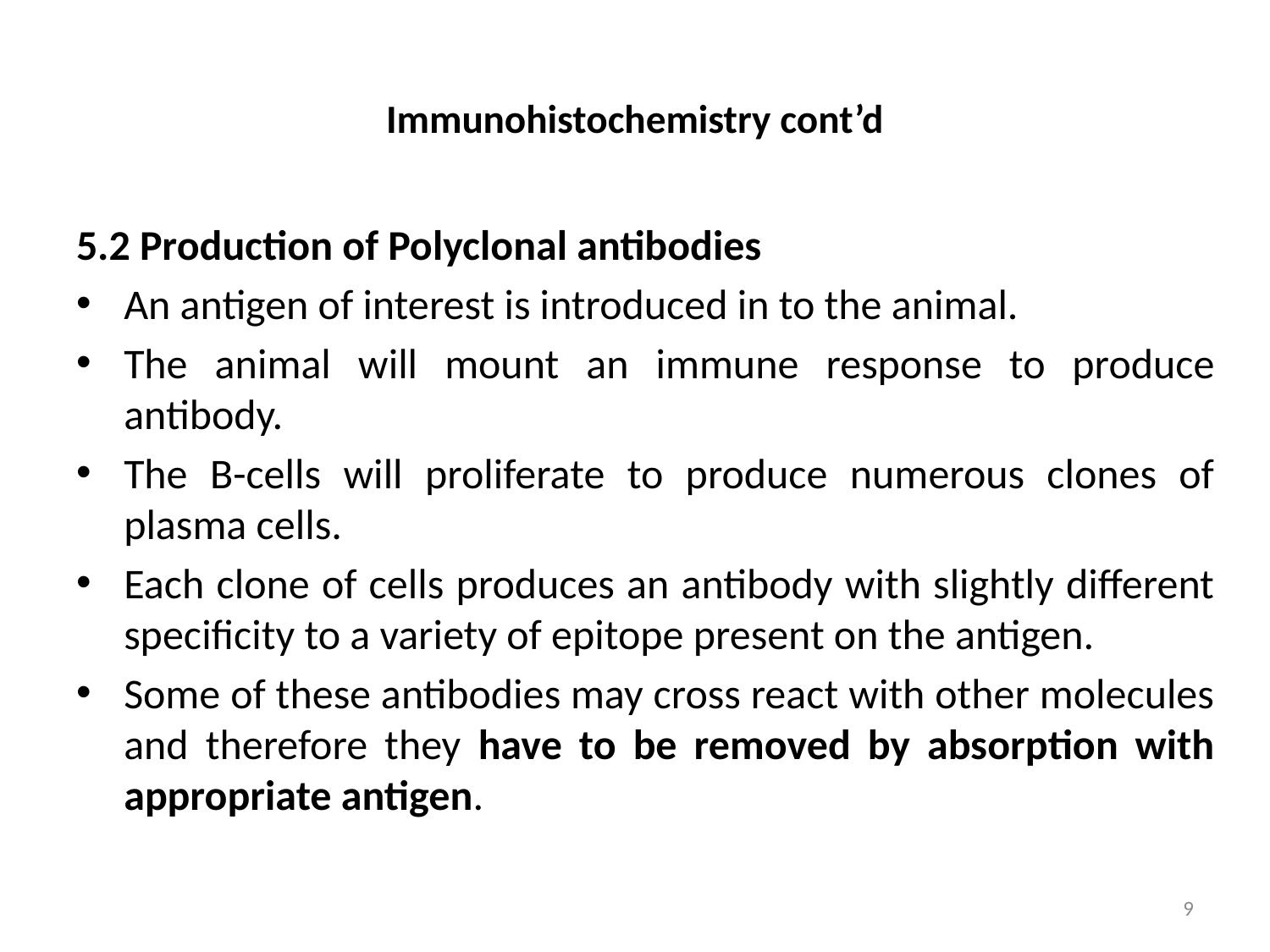

# Immunohistochemistry cont’d
5.2 Production of Polyclonal antibodies
An antigen of interest is introduced in to the animal.
The animal will mount an immune response to produce antibody.
The B-cells will proliferate to produce numerous clones of plasma cells.
Each clone of cells produces an antibody with slightly different specificity to a variety of epitope present on the antigen.
Some of these antibodies may cross react with other molecules and therefore they have to be removed by absorption with appropriate antigen.

9